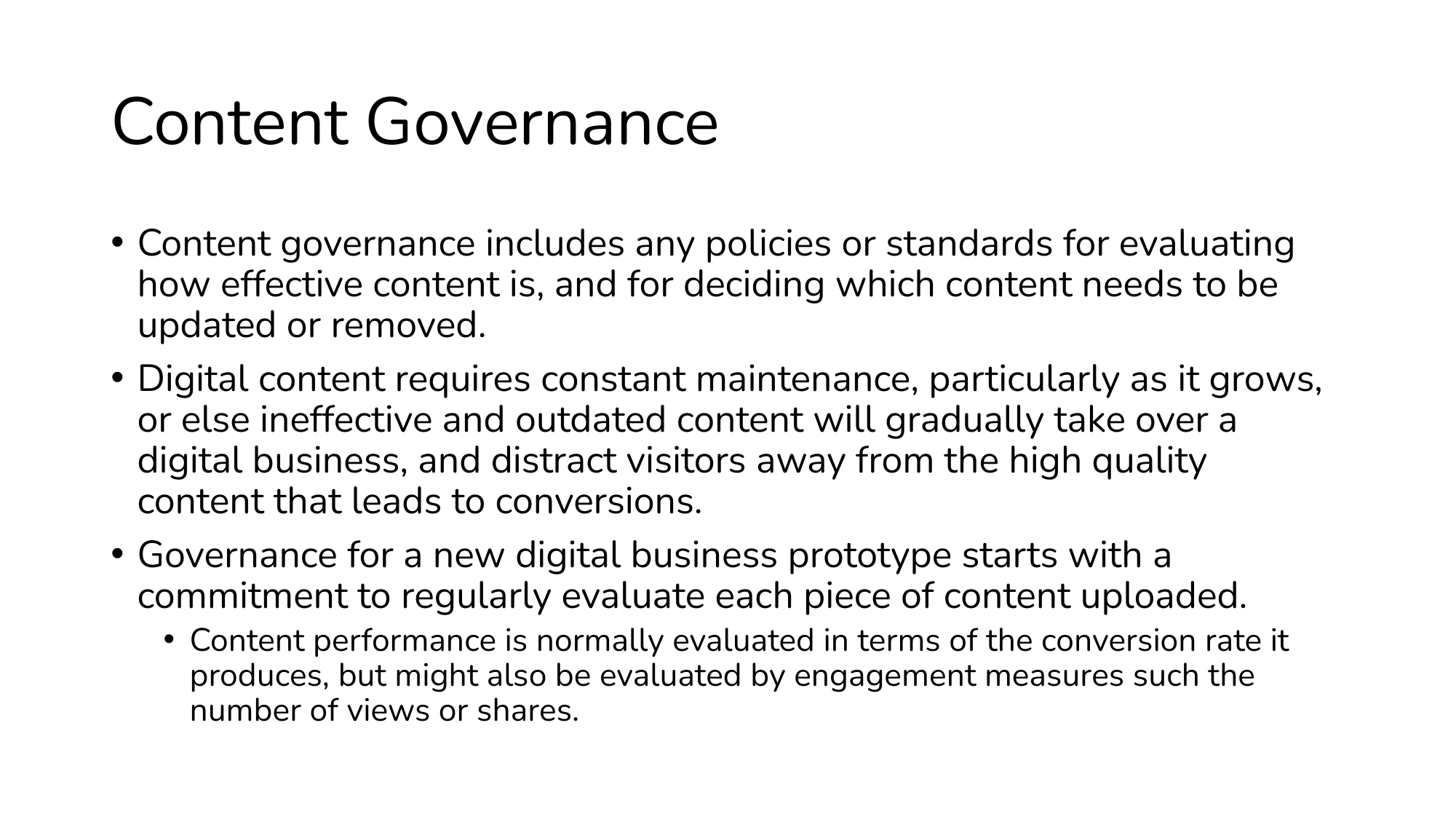

# Content Governance
Content governance includes any policies or standards for evaluating how effective content is, and for deciding which content needs to be updated or removed.
Digital content requires constant maintenance, particularly as it grows, or else ineffective and outdated content will gradually take over a digital business, and distract visitors away from the high quality content that leads to conversions.
Governance for a new digital business prototype starts with a commitment to regularly evaluate each piece of content uploaded.
Content performance is normally evaluated in terms of the conversion rate it produces, but might also be evaluated by engagement measures such the number of views or shares.